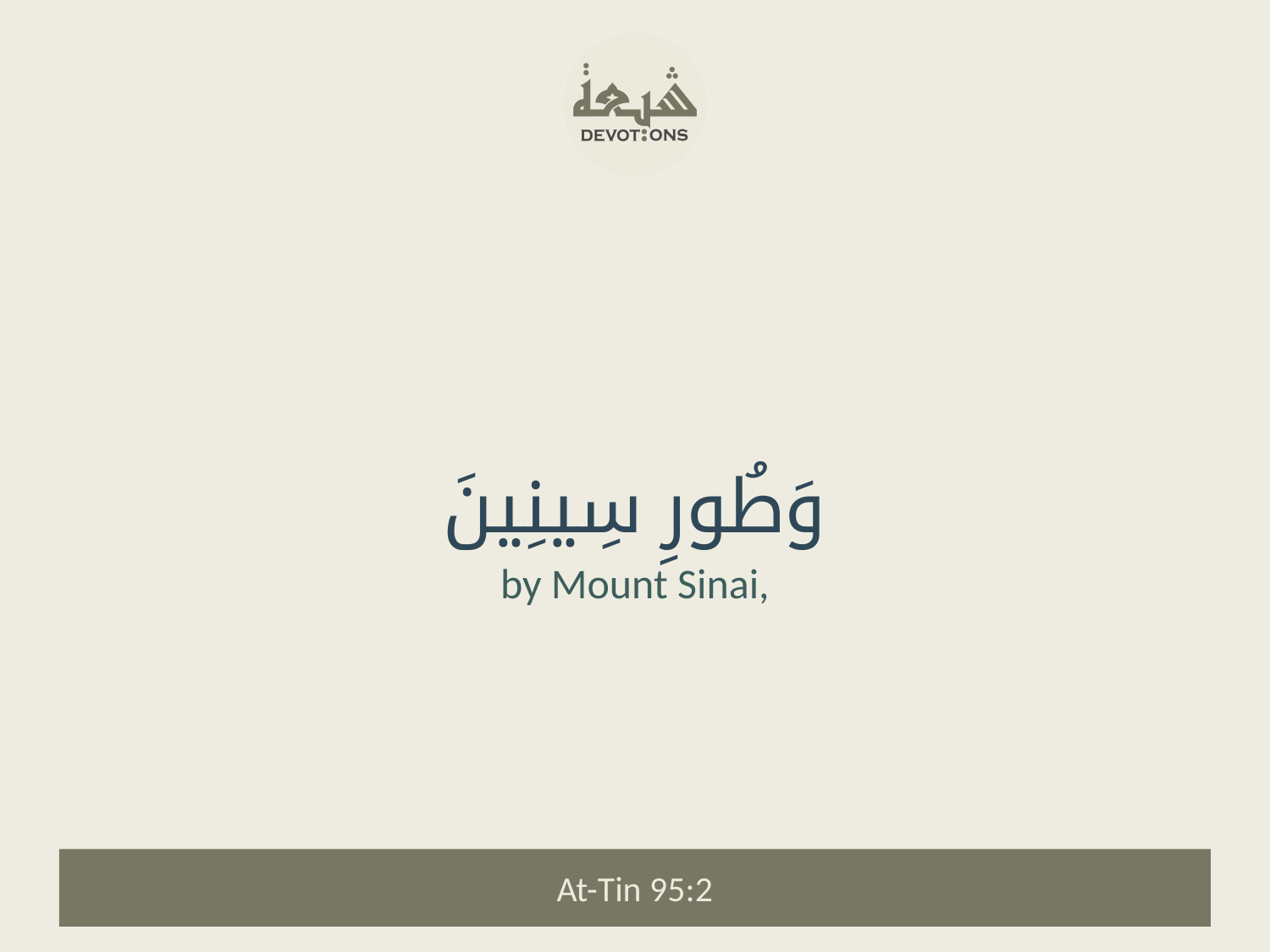

وَطُورِ سِينِينَ
by Mount Sinai,
At-Tin 95:2